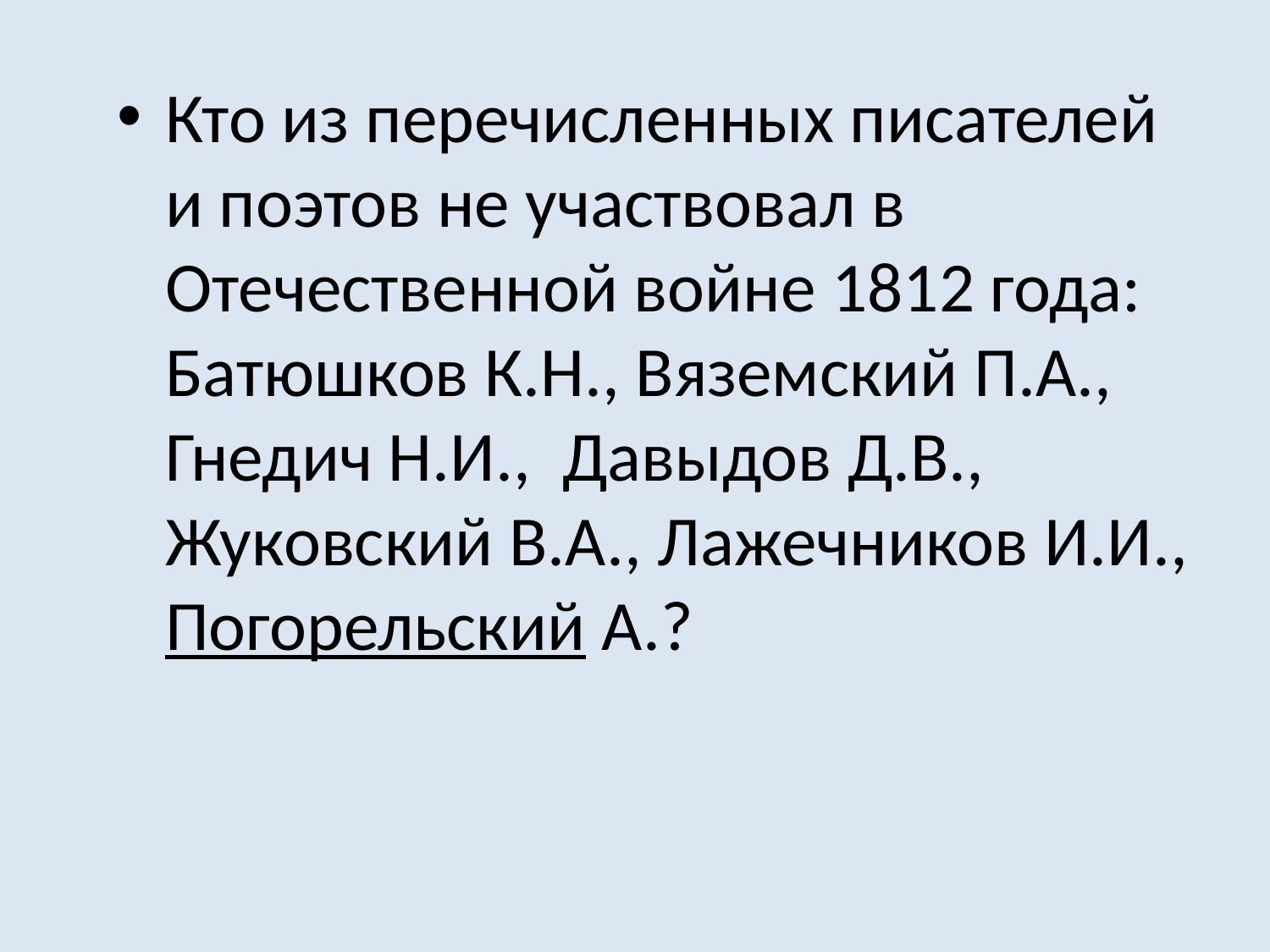

Кто из перечисленных писателей и поэтов не участвовал в Отечественной войне 1812 года: Батюшков К.Н., Вяземский П.А., Гнедич Н.И.,  Давыдов Д.В., Жуковский В.А., Лажечников И.И., Погорельский А.?